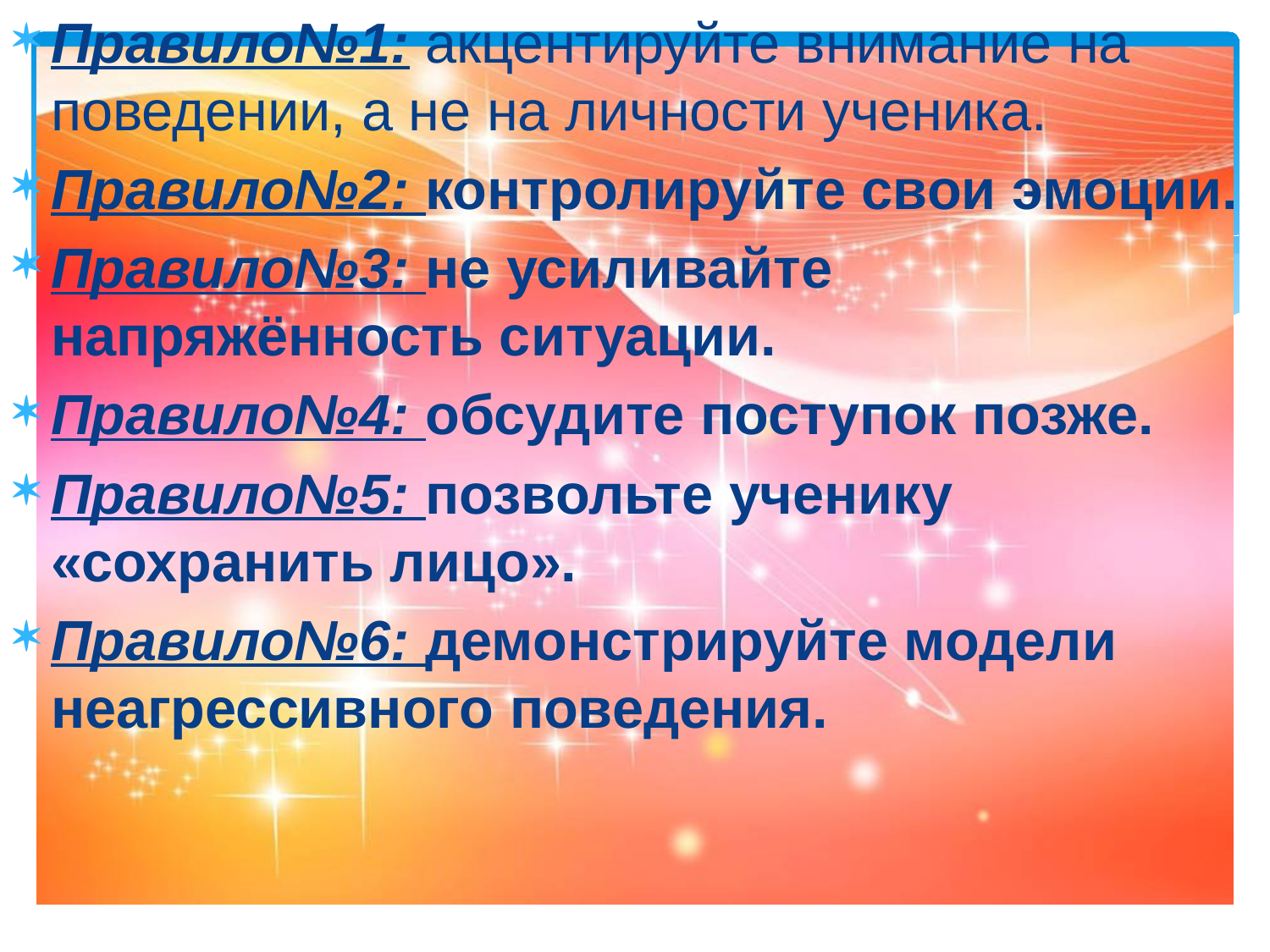

Правило№1: акцентируйте внимание на поведении, а не на личности ученика.
Правило№2: контролируйте свои эмоции.
Правило№3: не усиливайте напряжённость ситуации.
Правило№4: обсудите поступок позже.
Правило№5: позвольте ученику «сохранить лицо».
Правило№6: демонстрируйте модели неагрессивного поведения.
#